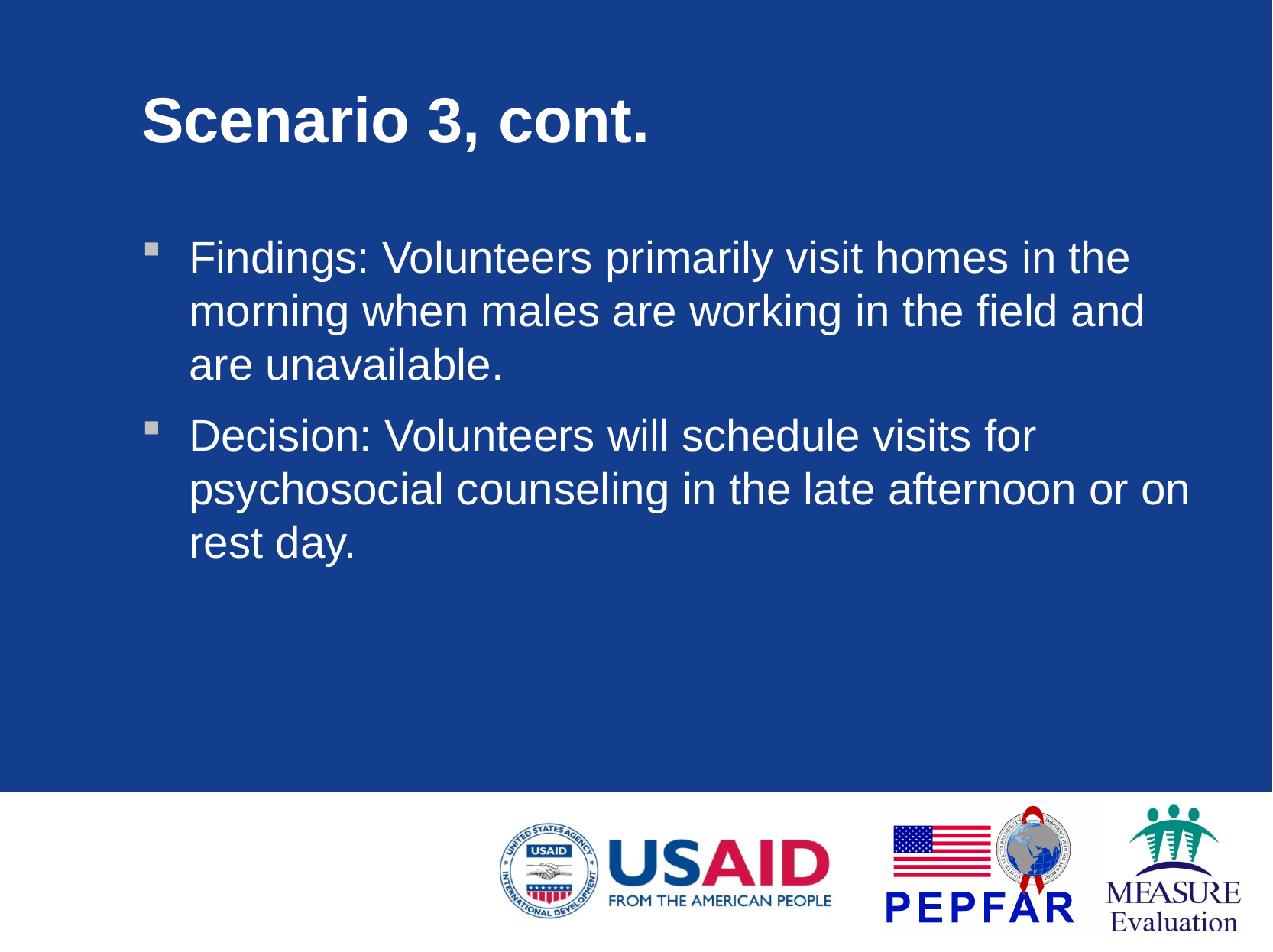

# Scenario 3, cont.
Findings: Volunteers primarily visit homes in the morning when males are working in the field and are unavailable.
Decision: Volunteers will schedule visits for psychosocial counseling in the late afternoon or on rest day.